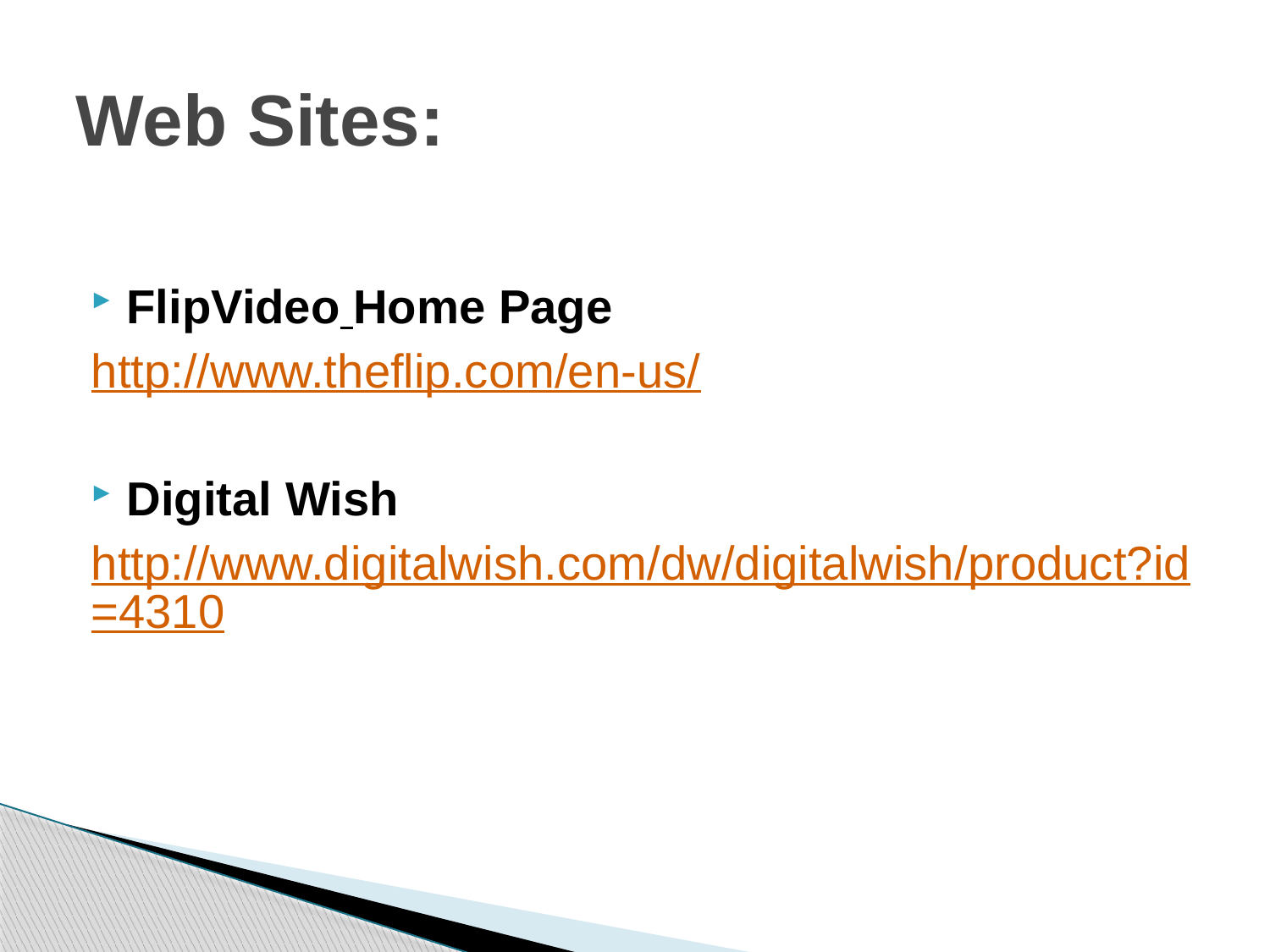

# Web Sites:

FlipVideo Home Page
http://www.theflip.com/en-us/

Digital Wish
http://www.digitalwish.com/dw/digitalwish/product?id=4310